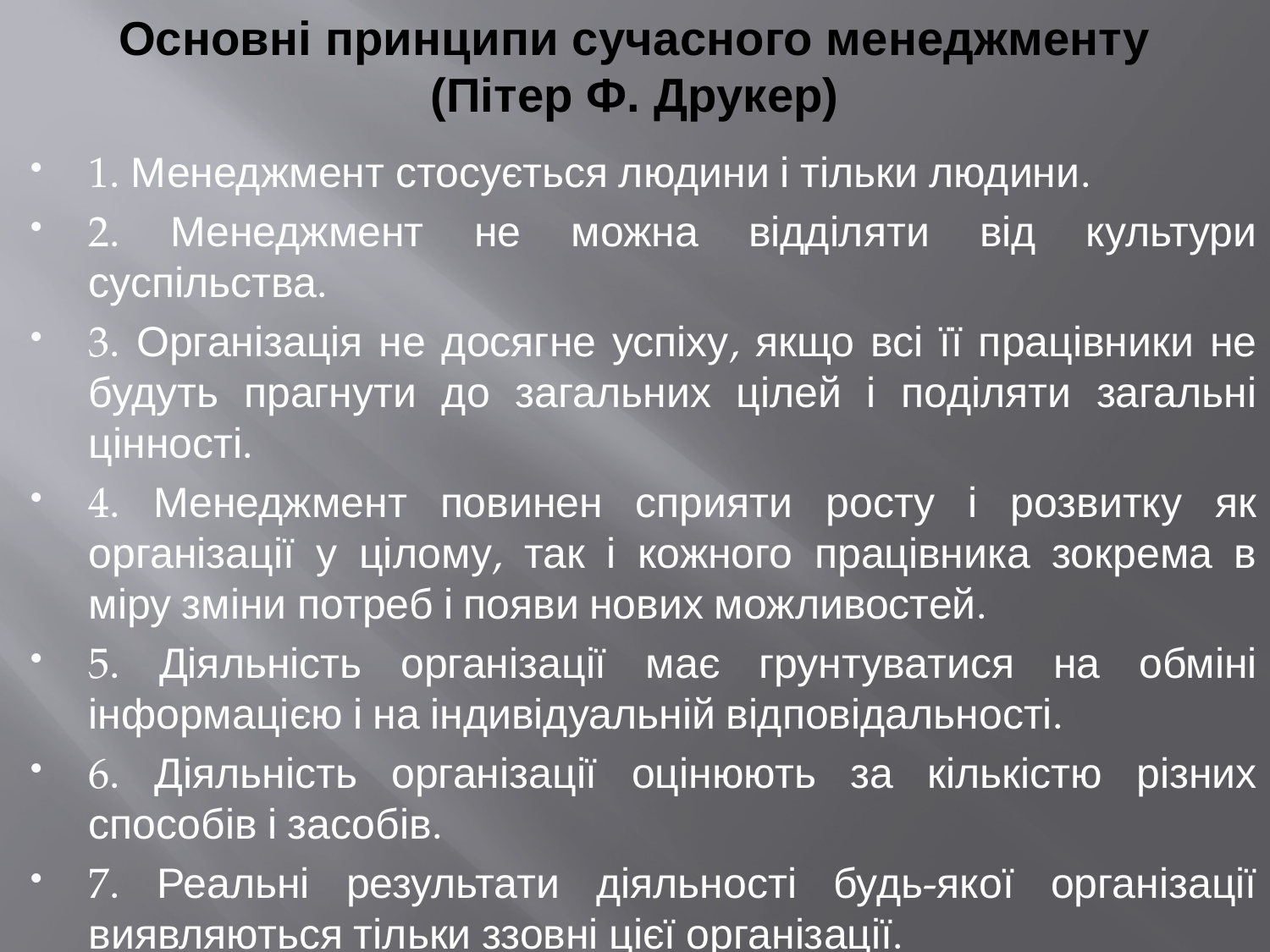

# Основні принципи сучасного менеджменту (Пітер Ф. Друкер)
1. Менеджмент стосується людини і тільки людини.
2. Менеджмент не можна відділяти від культури суспільства.
3. Організація не досягне успіху, якщо всі її працівники не будуть прагнути до загальних цілей і поділяти загальні цінності.
4. Менеджмент повинен сприяти росту і розвитку як організації у цілому, так і кожного працівника зокрема в міру зміни потреб і появи нових можливостей.
5. Діяльність організації має грунтуватися на обміні інформацією і на індивідуальній відповідальності.
6. Діяльність організації оцінюють за кількістю різних способів і засобів.
7. Реальні результати діяльності будь-якої організації виявляються тільки ззовні цієї організації.